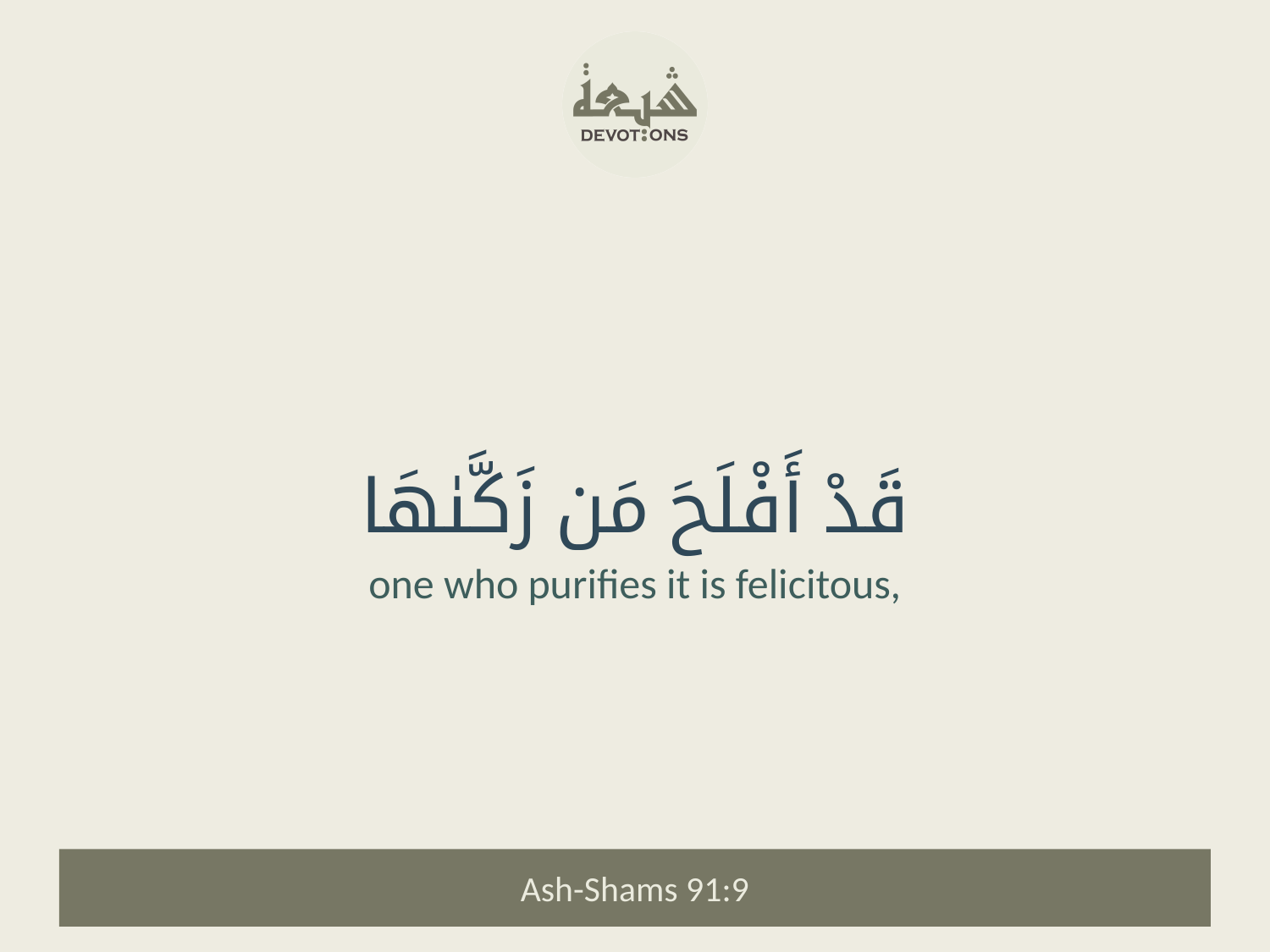

قَدْ أَفْلَحَ مَن زَكَّىٰهَا
one who purifies it is felicitous,
Ash-Shams 91:9